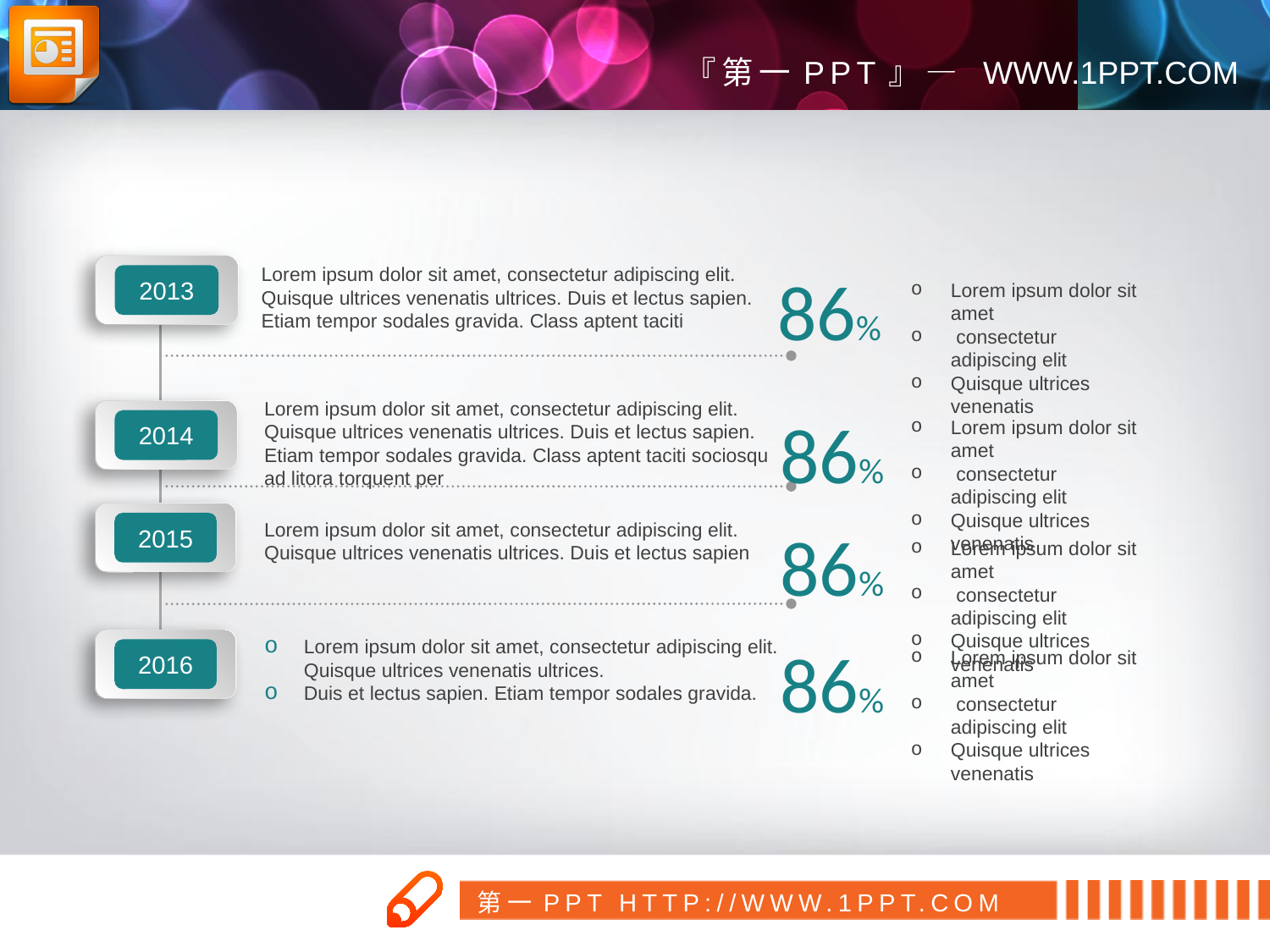

2013
Lorem ipsum dolor sit amet, consectetur adipiscing elit. Quisque ultrices venenatis ultrices. Duis et lectus sapien. Etiam tempor sodales gravida. Class aptent taciti
86%
Lorem ipsum dolor sit amet
 consectetur adipiscing elit
Quisque ultrices venenatis

Lorem ipsum dolor sit amet, consectetur adipiscing elit. Quisque ultrices venenatis ultrices. Duis et lectus sapien. Etiam tempor sodales gravida. Class aptent taciti sociosqu ad litora torquent per
86%

2014
Lorem ipsum dolor sit amet
 consectetur adipiscing elit
Quisque ultrices venenatis

2015
Lorem ipsum dolor sit amet, consectetur adipiscing elit. Quisque ultrices venenatis ultrices. Duis et lectus sapien
86%
Lorem ipsum dolor sit amet
 consectetur adipiscing elit
Quisque ultrices venenatis

Lorem ipsum dolor sit amet, consectetur adipiscing elit. Quisque ultrices venenatis ultrices.
Duis et lectus sapien. Etiam tempor sodales gravida.
86%

2016
Lorem ipsum dolor sit amet
 consectetur adipiscing elit
Quisque ultrices venenatis